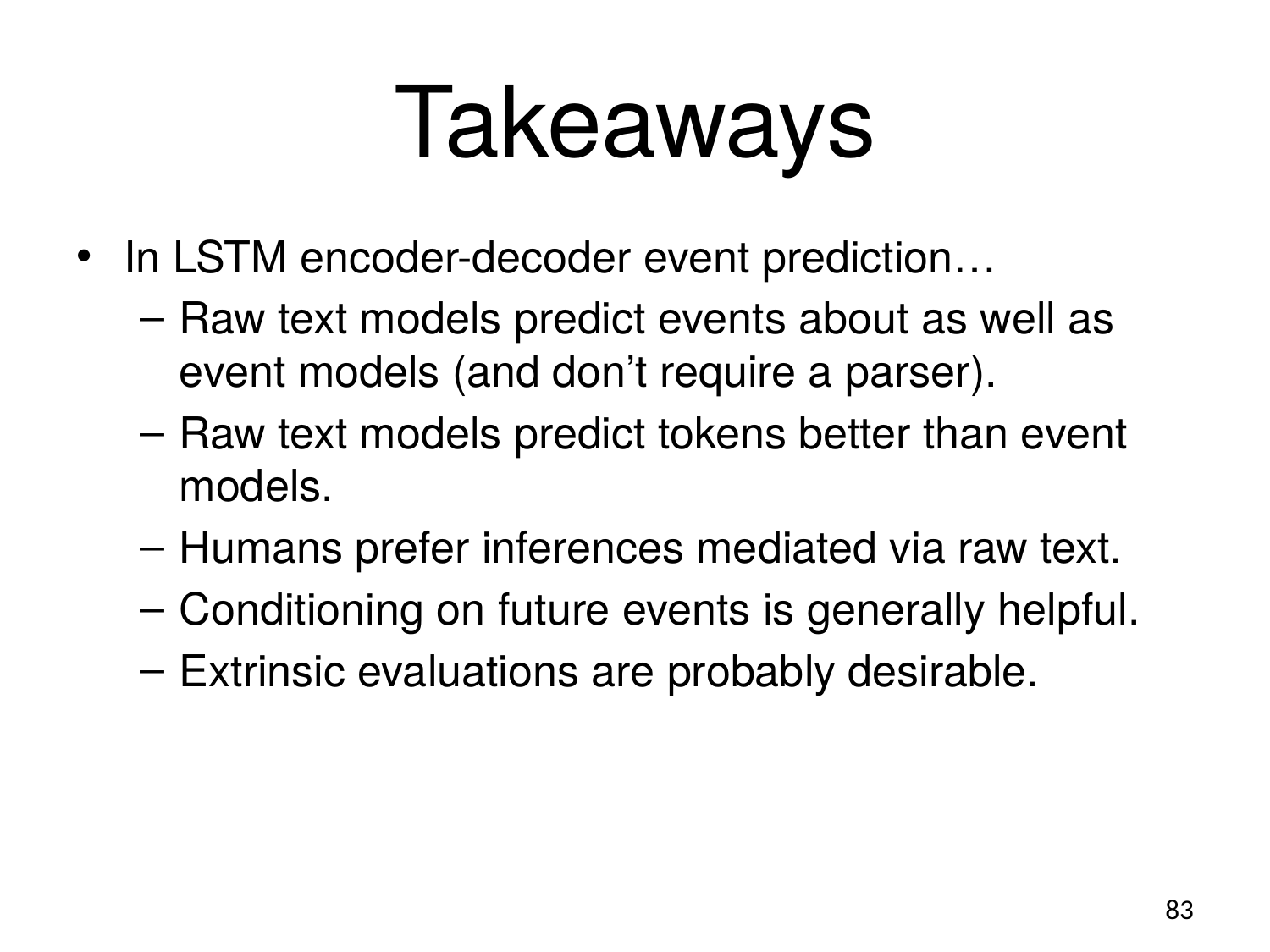

# Takeaways
In LSTM encoder-decoder event prediction…
Raw text models predict events about as well as event models (and don’t require a parser).
Raw text models predict tokens better than event models.
Humans prefer inferences mediated via raw text.
Conditioning on future events is generally helpful.
Extrinsic evaluations are probably desirable.
83